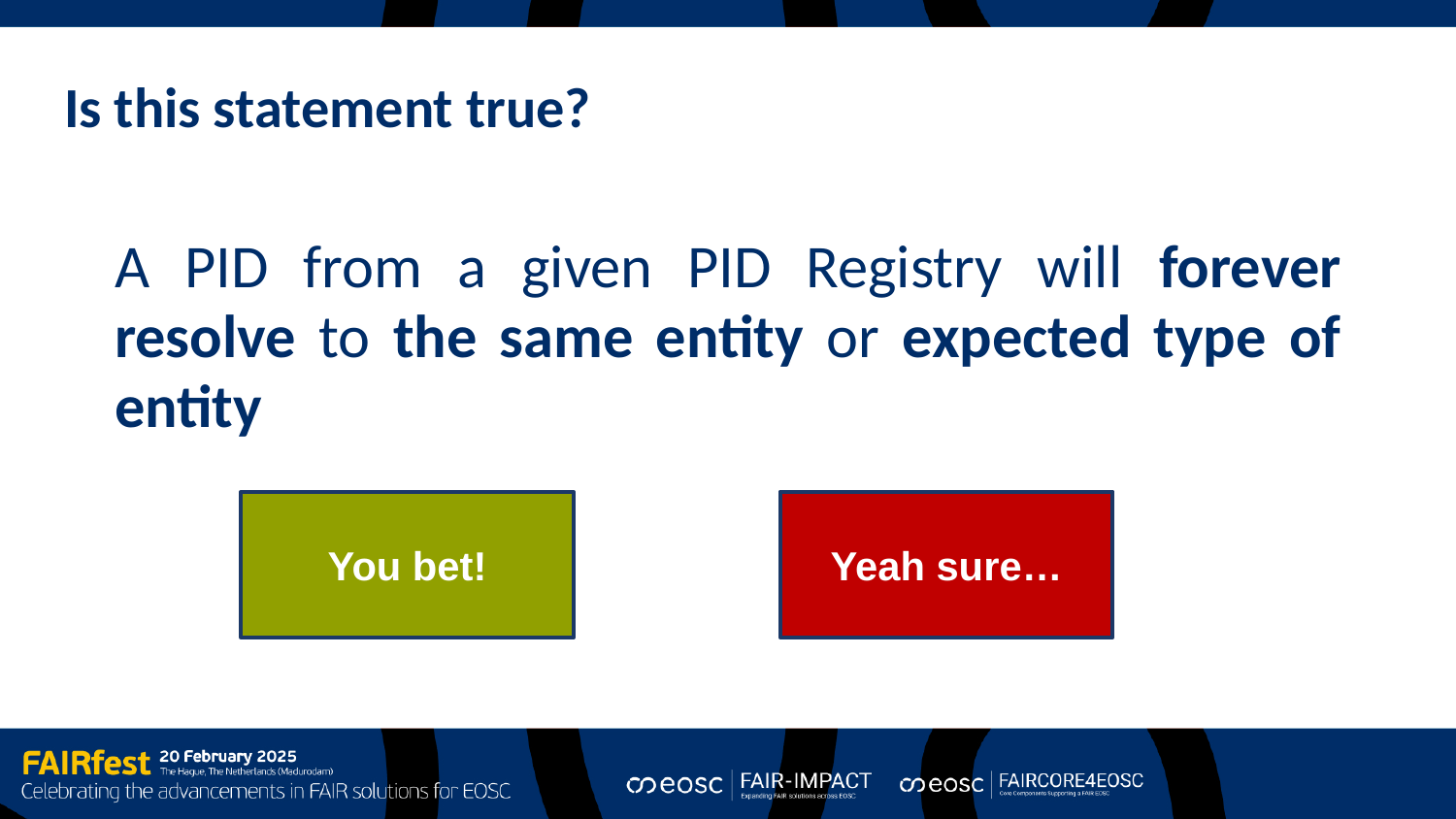

# Is this statement true?
A PID from a given PID Registry will forever resolve to the same entity or expected type of entity

You bet!
Yeah sure…